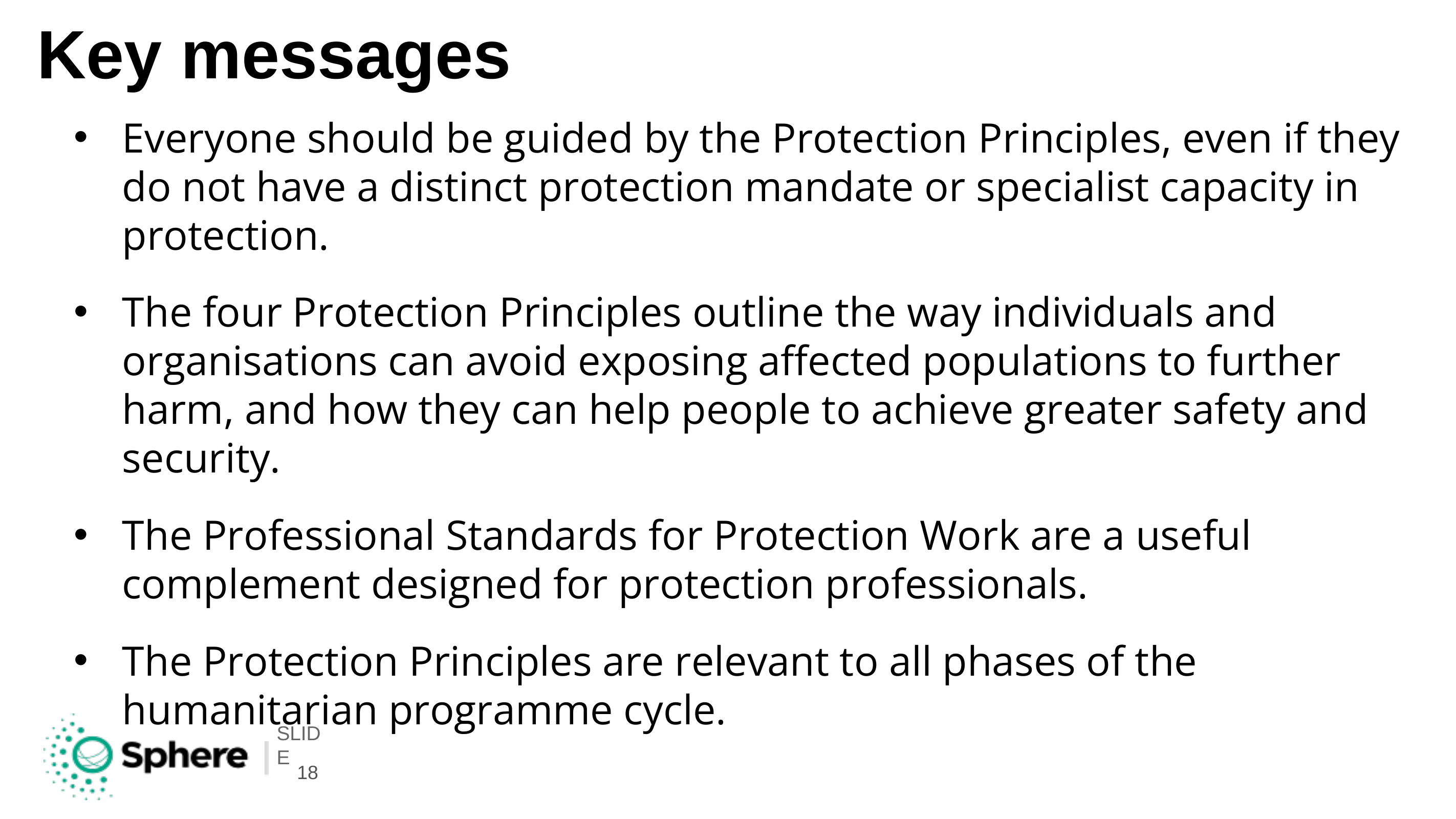

# Key messages
Everyone should be guided by the Protection Principles, even if they do not have a distinct protection mandate or specialist capacity in protection.
The four Protection Principles outline the way individuals and organisations can avoid exposing affected populations to further harm, and how they can help people to achieve greater safety and security.
The Professional Standards for Protection Work are a useful complement designed for protection professionals.
The Protection Principles are relevant to all phases of the humanitarian programme cycle.
18